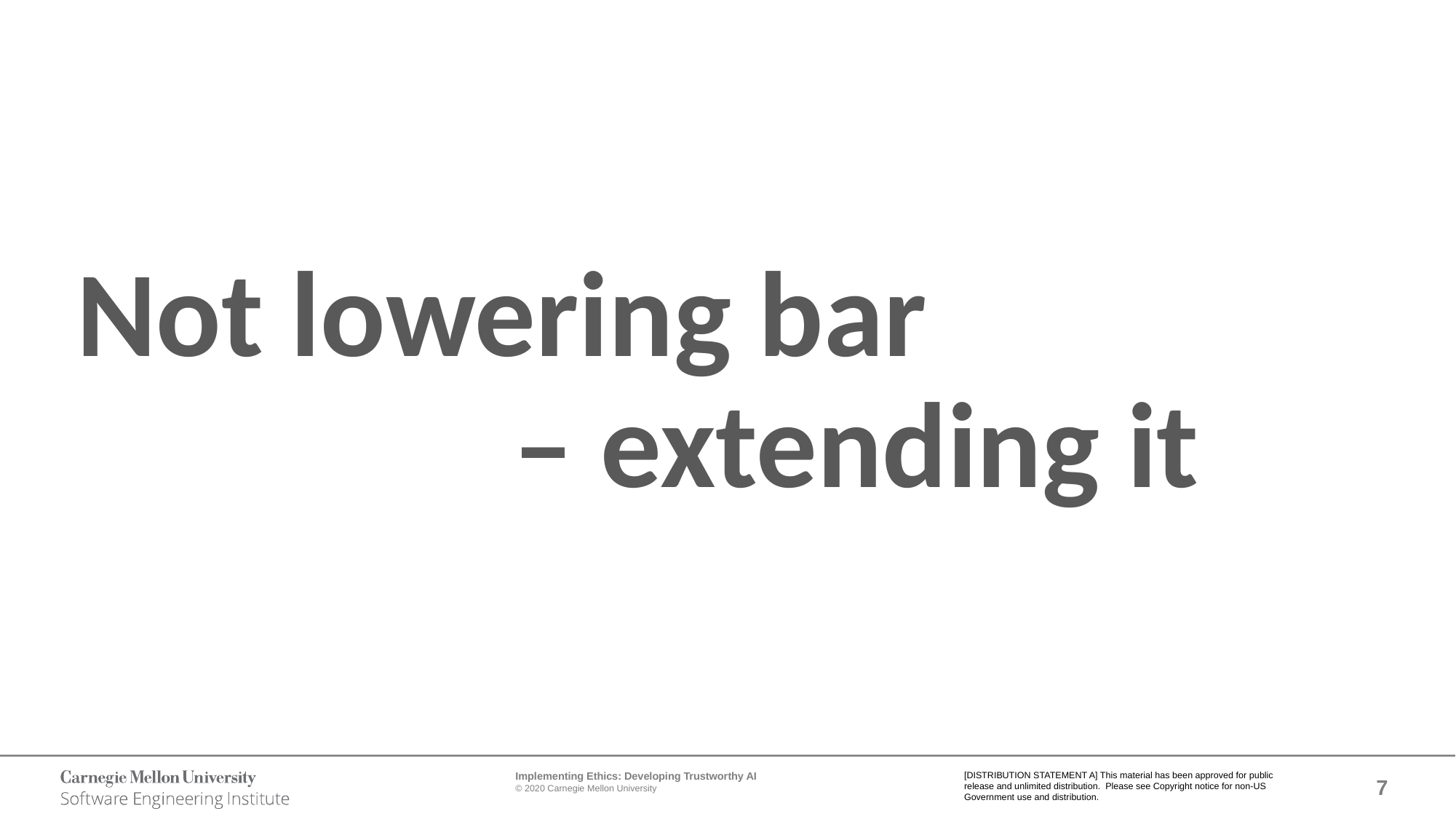

# Not lowering bar – extending it